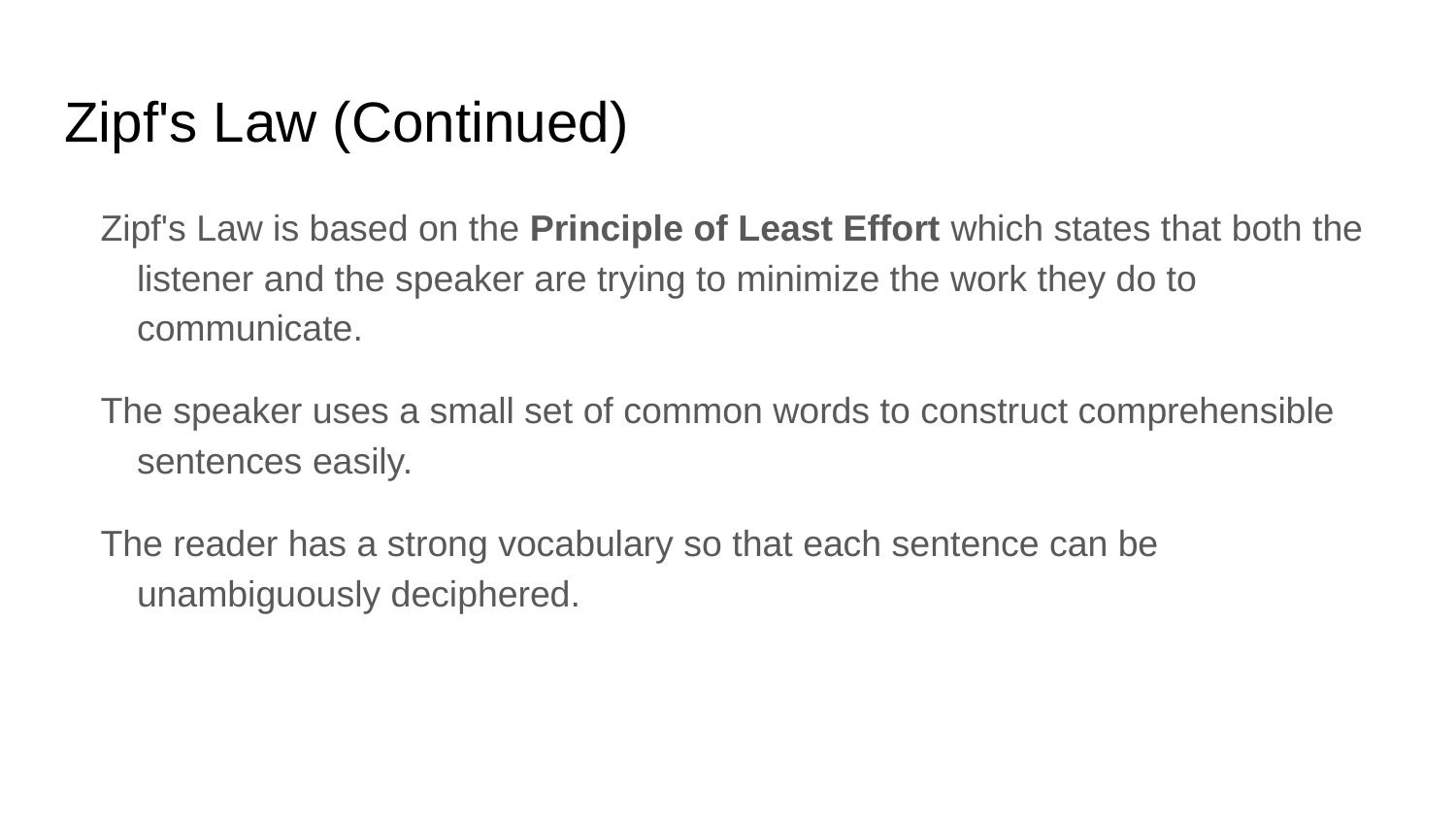

# Zipf's Law (Continued)
Zipf's Law is based on the Principle of Least Effort which states that both the listener and the speaker are trying to minimize the work they do to communicate.
The speaker uses a small set of common words to construct comprehensible sentences easily.
The reader has a strong vocabulary so that each sentence can be unambiguously deciphered.